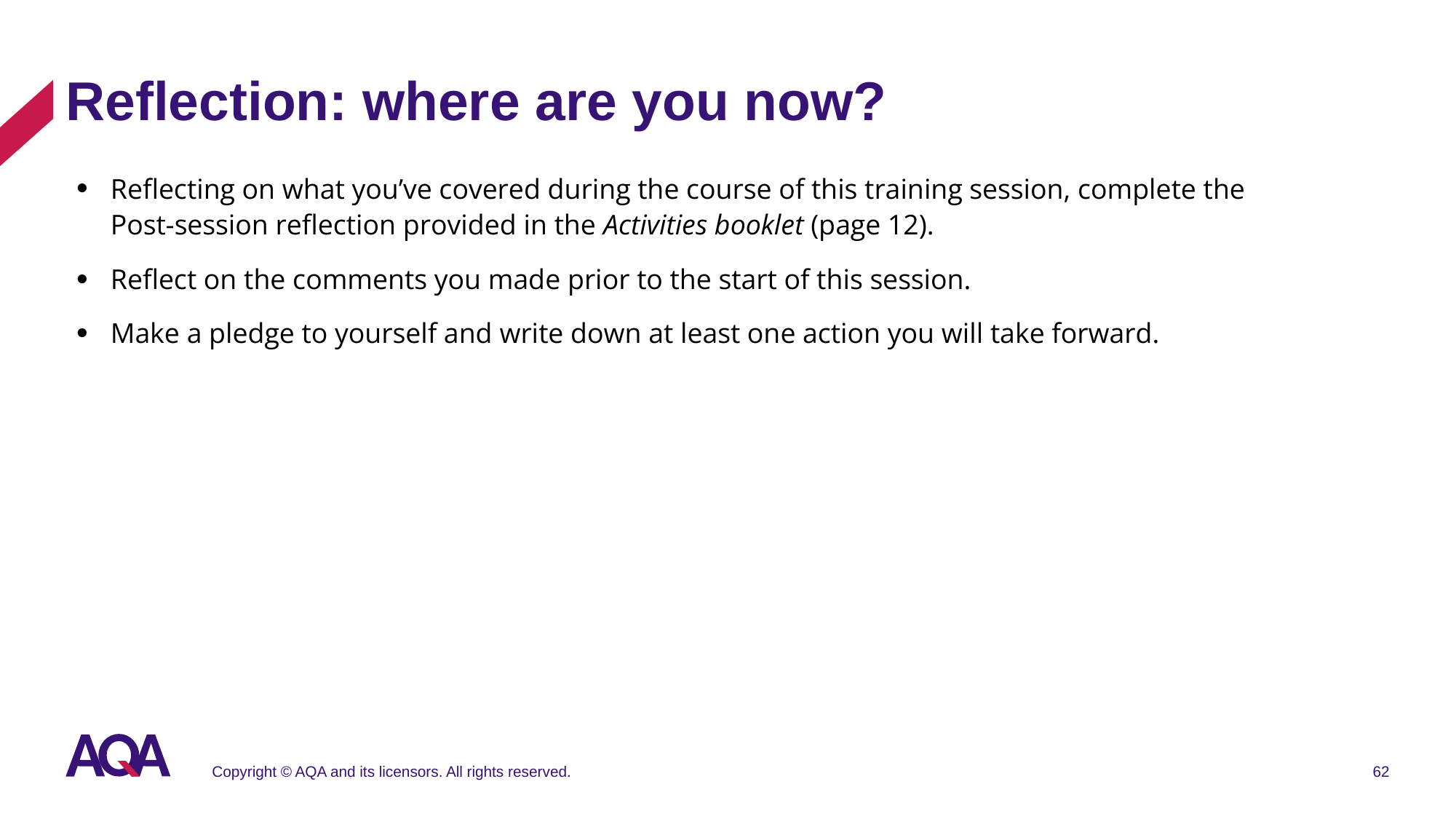

# Reflection: where are you now?
Reflecting on what you’ve covered during the course of this training session, complete the
Post-session reflection provided in the Activities booklet (page 12).
Reflect on the comments you made prior to the start of this session.
Make a pledge to yourself and write down at least one action you will take forward.
Copyright © AQA and its licensors. All rights reserved.
62